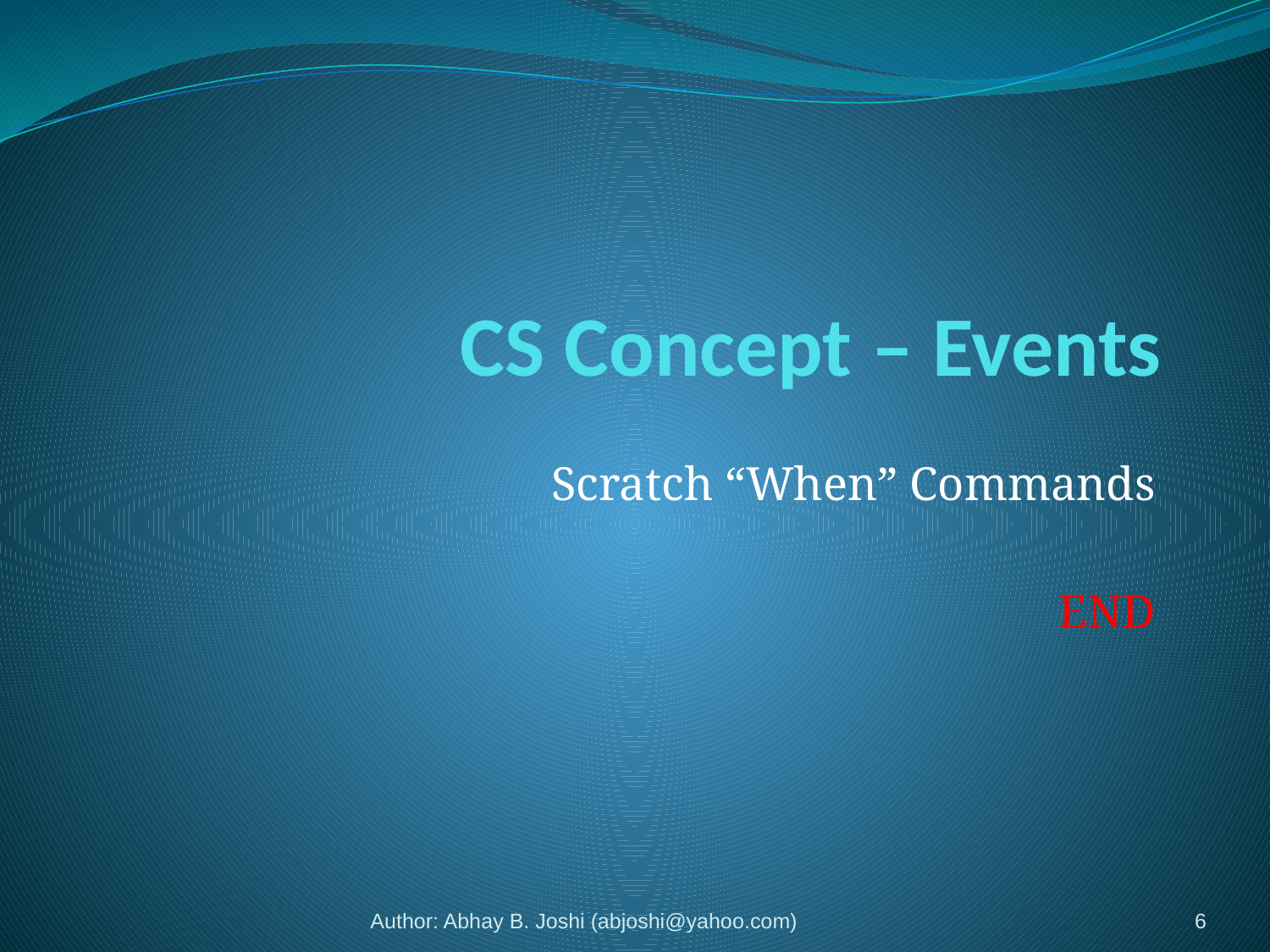

# CS Concept – Events
Scratch “When” Commands

END
Author: Abhay B. Joshi (abjoshi@yahoo.com)
6